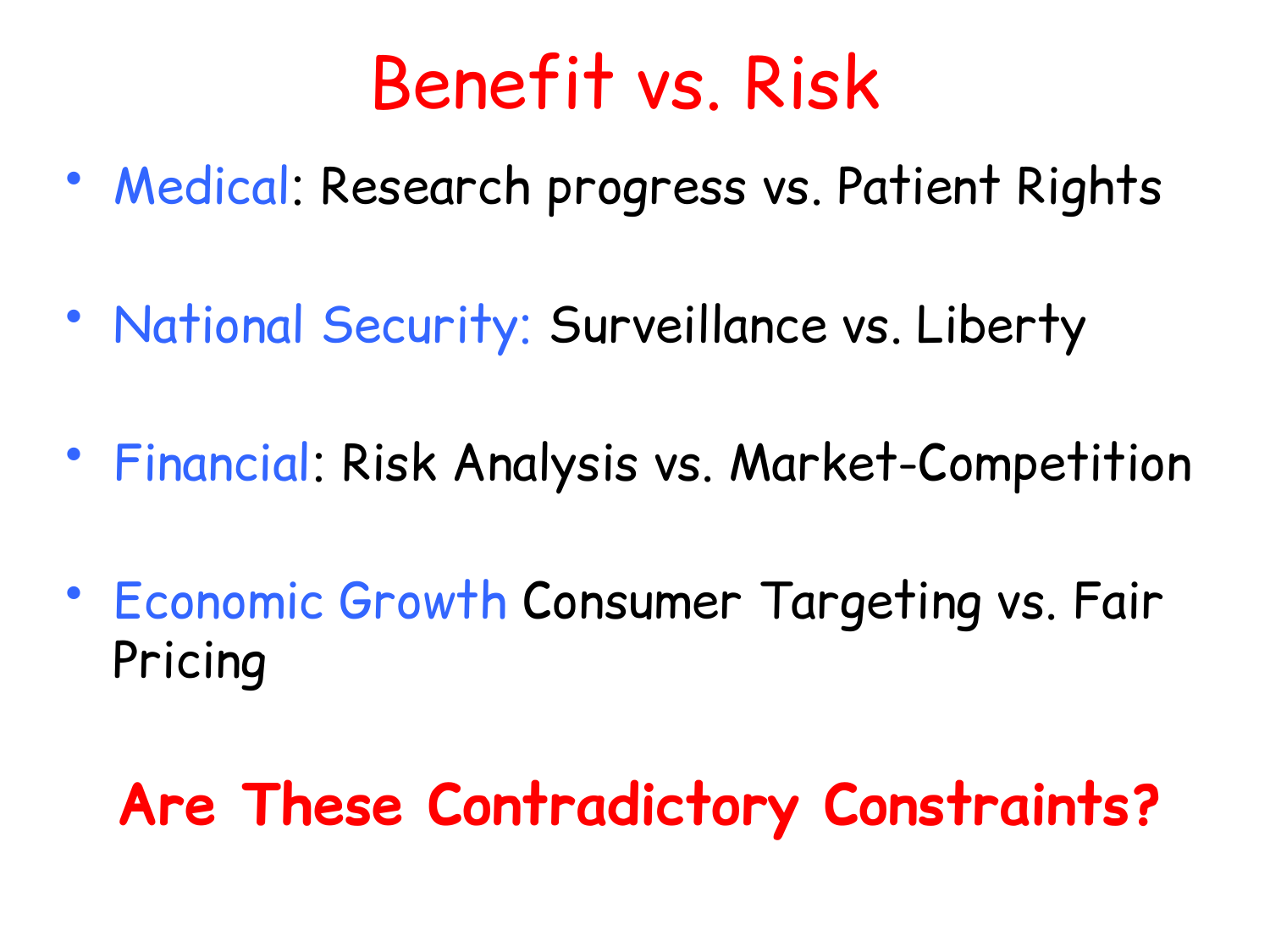

# Benefit vs. Risk
Medical: Research progress vs. Patient Rights

National Security: Surveillance vs. Liberty

Financial: Risk Analysis vs. Market-Competition

Economic Growth Consumer Targeting vs. Fair Pricing

Are These Contradictory Constraints?